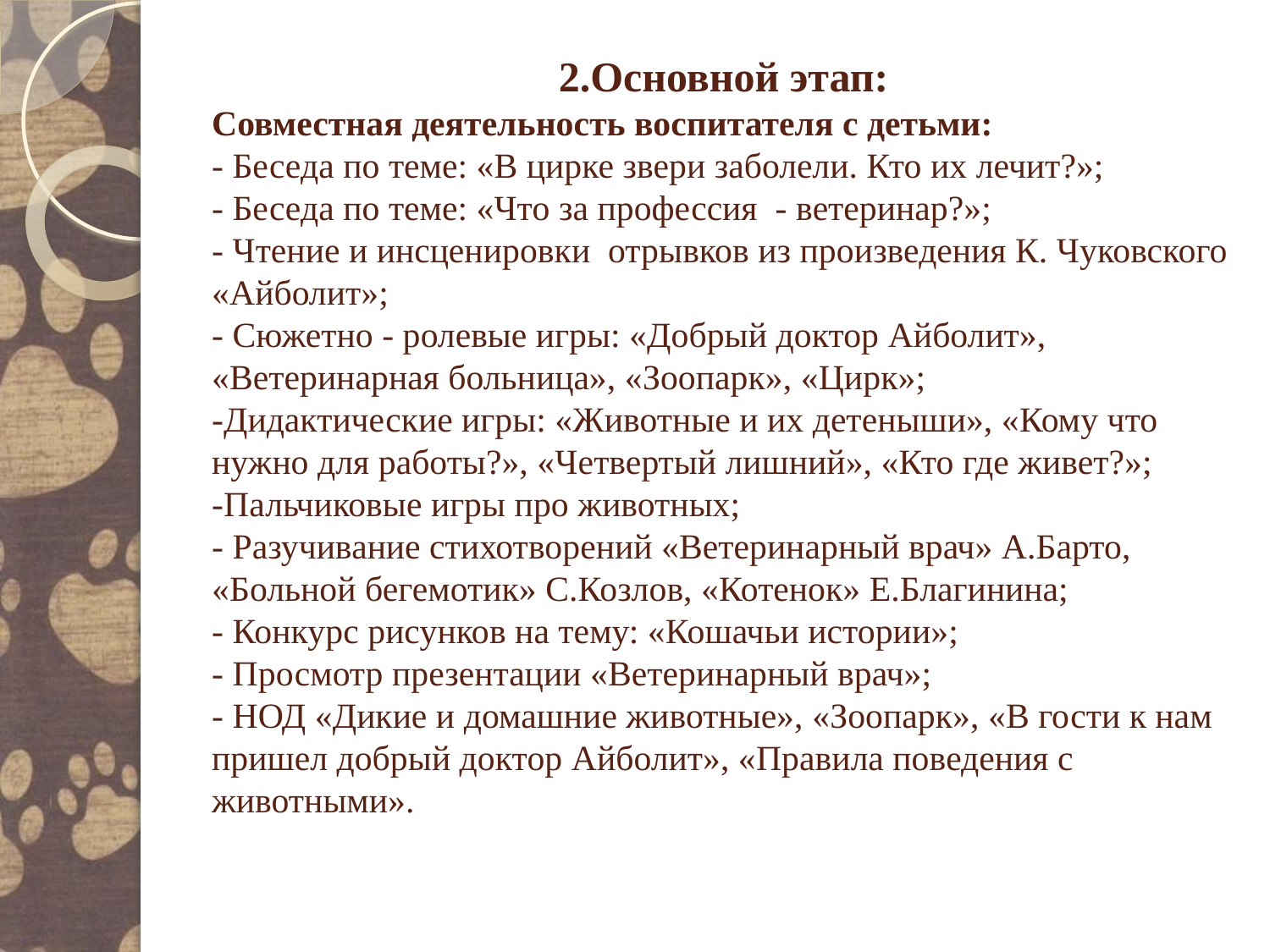

# 2.Основной этап: Совместная деятельность воспитателя с детьми: - Беседа по теме: «В цирке звери заболели. Кто их лечит?»; - Беседа по теме: «Что за профессия  - ветеринар?»; - Чтение и инсценировки  отрывков из произведения К. Чуковского «Айболит»; - Сюжетно - ролевые игры: «Добрый доктор Айболит», «Ветеринарная больница», «Зоопарк», «Цирк»; -Дидактические игры: «Животные и их детеныши», «Кому что нужно для работы?», «Четвертый лишний», «Кто где живет?»; -Пальчиковые игры про животных; - Разучивание стихотворений «Ветеринарный врач» А.Барто, «Больной бегемотик» С.Козлов, «Котенок» Е.Благинина; - Конкурс рисунков на тему: «Кошачьи истории»; - Просмотр презентации «Ветеринарный врач»; - НОД «Дикие и домашние животные», «Зоопарк», «В гости к нам пришел добрый доктор Айболит», «Правила поведения с животными».